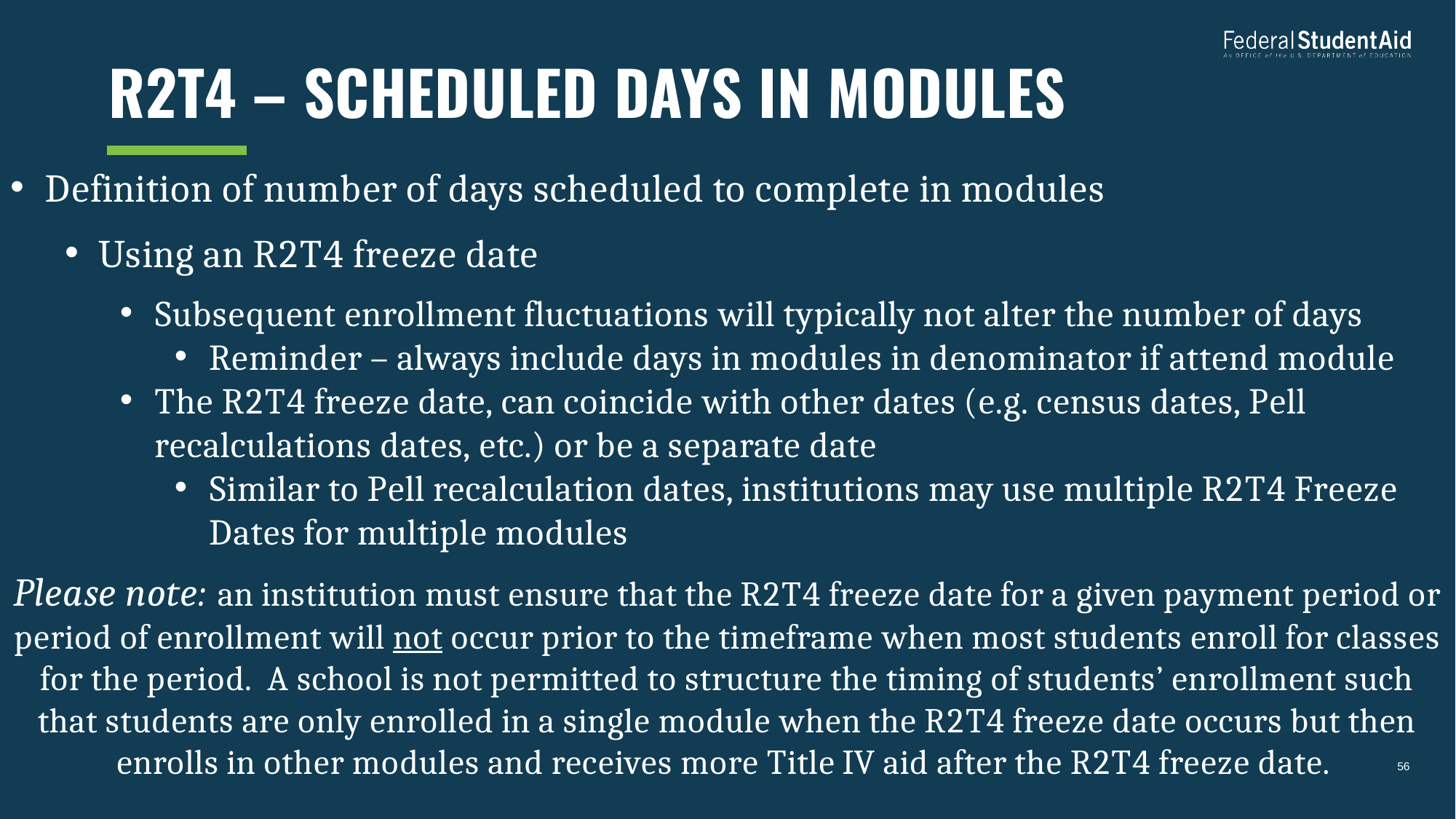

# R2T4 – scheduled days in modules
Definition of number of days scheduled to complete in modules

Using an R2T4 freeze date

Subsequent enrollment fluctuations will typically not alter the number of days
Reminder – always include days in modules in denominator if attend module
The R2T4 freeze date, can coincide with other dates (e.g. census dates, Pell recalculations dates, etc.) or be a separate date
Similar to Pell recalculation dates, institutions may use multiple R2T4 Freeze Dates for multiple modules

Please note: an institution must ensure that the R2T4 freeze date for a given payment period or period of enrollment will not occur prior to the timeframe when most students enroll for classes for the period.  A school is not permitted to structure the timing of students’ enrollment such that students are only enrolled in a single module when the R2T4 freeze date occurs but then enrolls in other modules and receives more Title IV aid after the R2T4 freeze date.
56